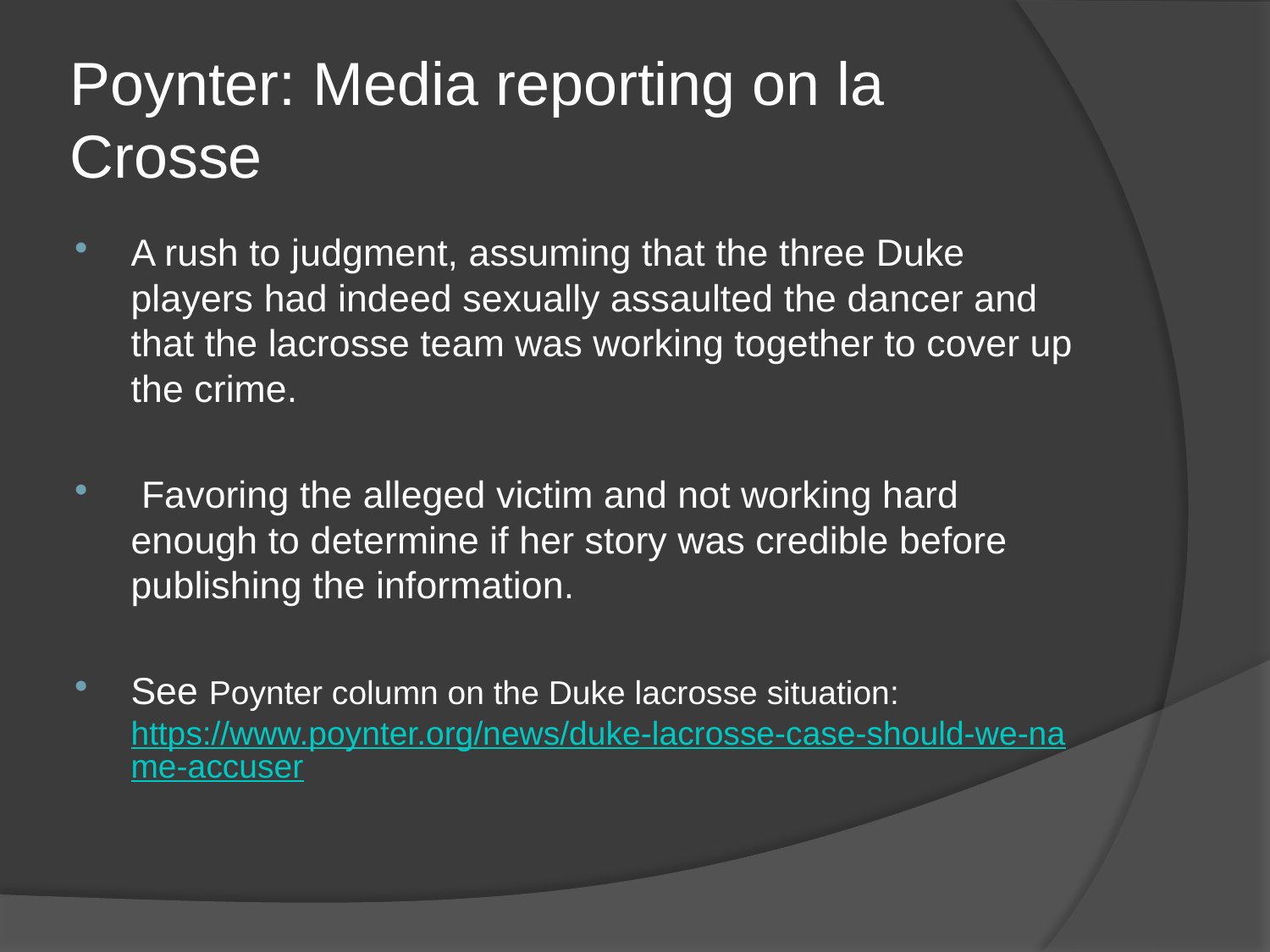

# Poynter: Media reporting on la Crosse
A rush to judgment, assuming that the three Duke players had indeed sexually assaulted the dancer and that the lacrosse team was working together to cover up the crime.

 Favoring the alleged victim and not working hard enough to determine if her story was credible before publishing the information.

See Poynter column on the Duke lacrosse situation: https://www.poynter.org/news/duke-lacrosse-case-should-we-name-accuser